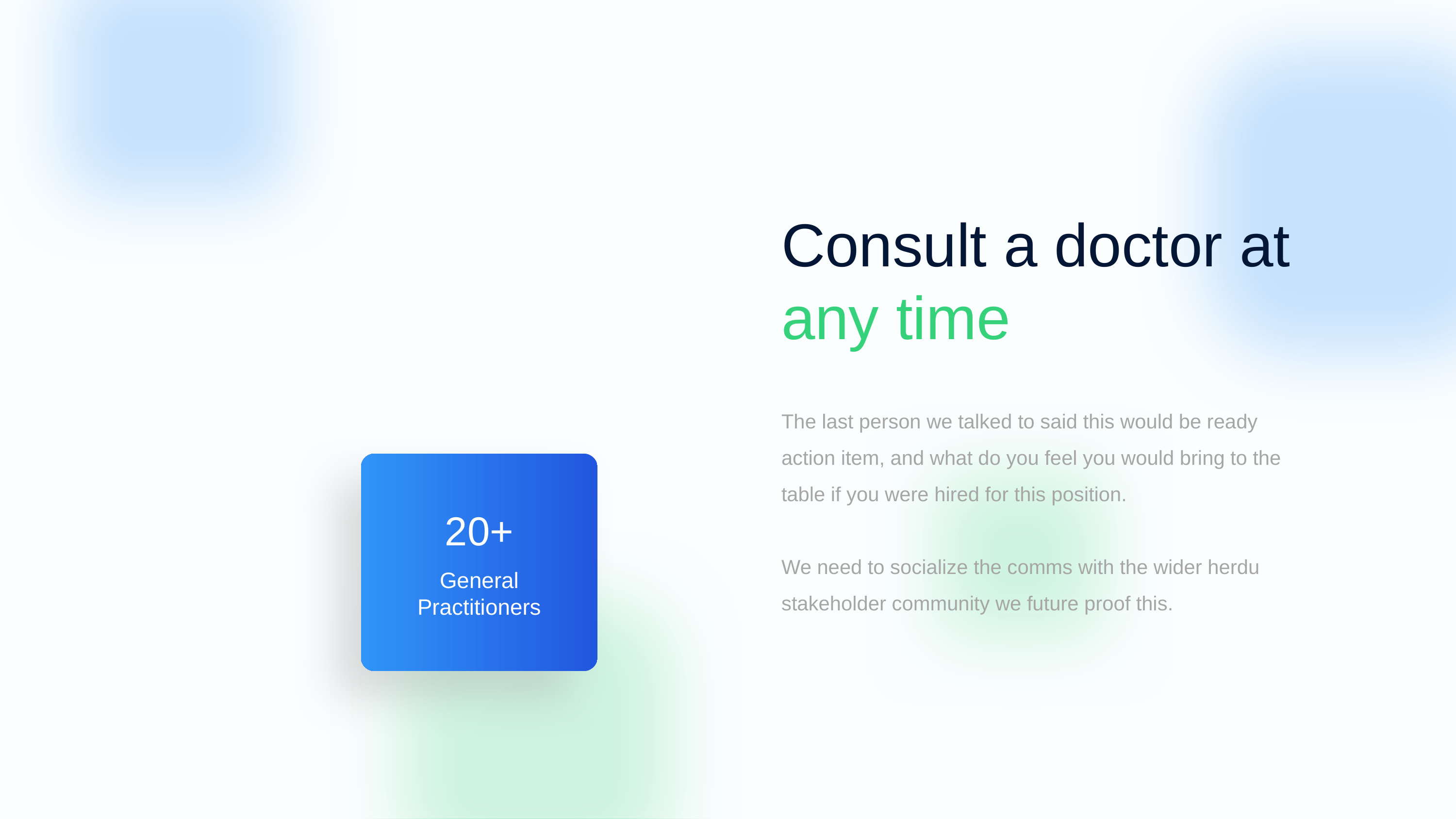

Consult a doctor at any time
The last person we talked to said this would be ready action item, and what do you feel you would bring to the table if you were hired for this position.

We need to socialize the comms with the wider herdu stakeholder community we future proof this.

20+
General Practitioners